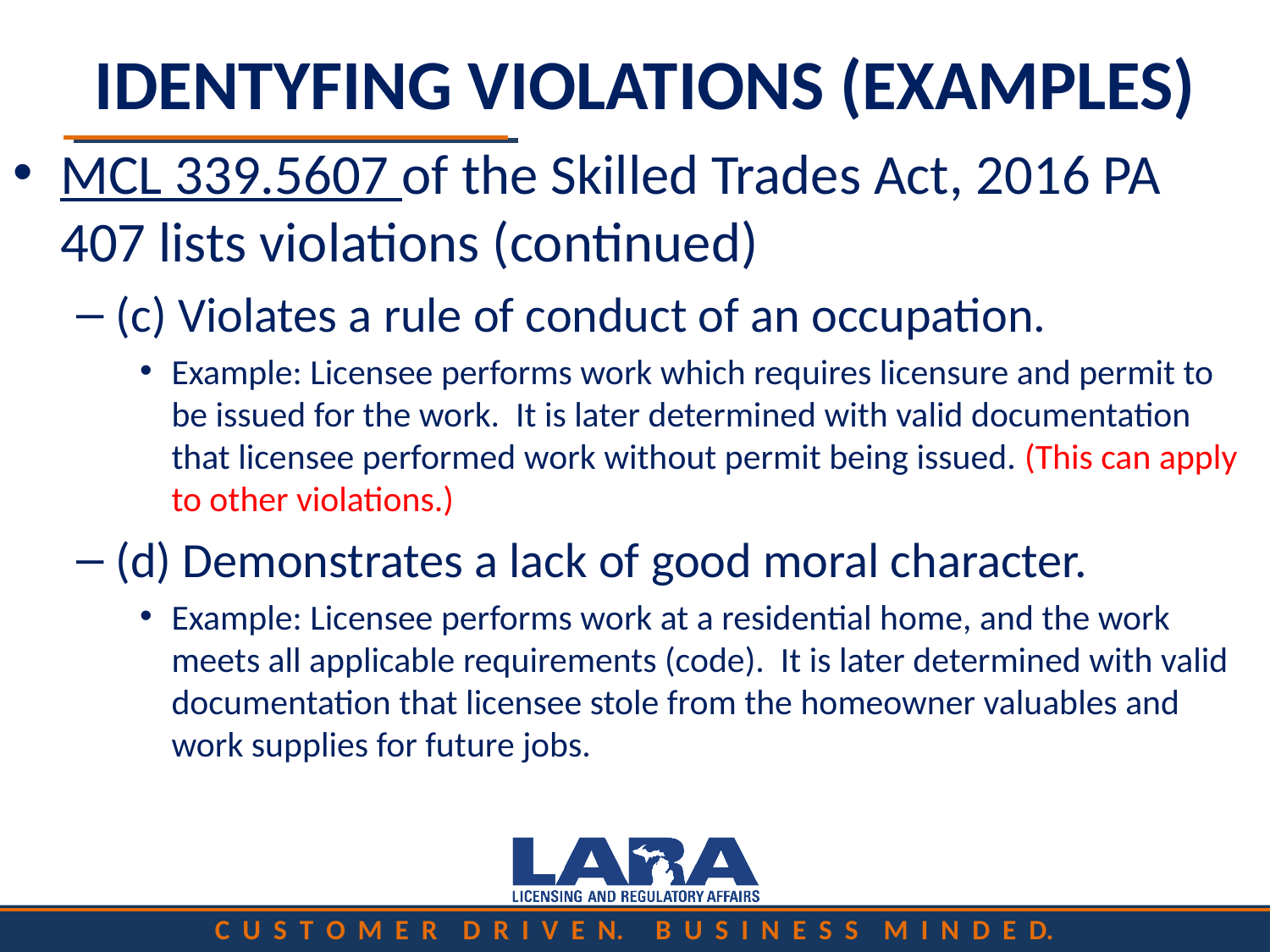

# IDENTYFING VIOLATIONS (EXAMPLES)
MCL 339.5607 of the Skilled Trades Act, 2016 PA 407 lists violations (continued)
(c) Violates a rule of conduct of an occupation.
Example: Licensee performs work which requires licensure and permit to be issued for the work.  It is later determined with valid documentation that licensee performed work without permit being issued. (This can apply to other violations.)
(d) Demonstrates a lack of good moral character.
Example: Licensee performs work at a residential home, and the work meets all applicable requirements (code).  It is later determined with valid documentation that licensee stole from the homeowner valuables and work supplies for future jobs.